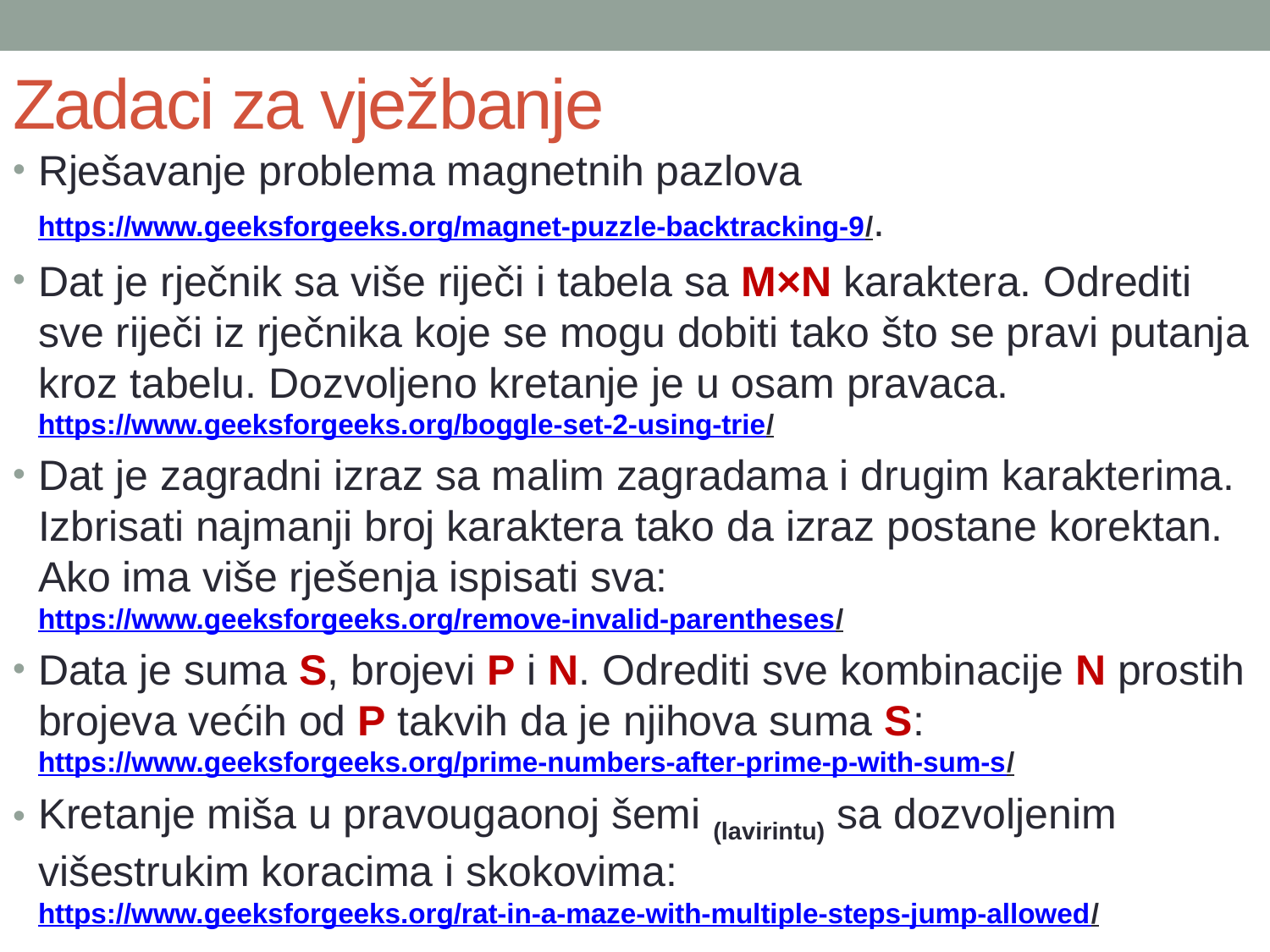

# Zadaci za vježbanje
Rješavanje problema magnetnih pazlova https://www.geeksforgeeks.org/magnet-puzzle-backtracking-9/.
Dat je rječnik sa više riječi i tabela sa M×N karaktera. Odrediti sve riječi iz rječnika koje se mogu dobiti tako što se pravi putanja kroz tabelu. Dozvoljeno kretanje je u osam pravaca.
https://www.geeksforgeeks.org/boggle-set-2-using-trie/
Dat je zagradni izraz sa malim zagradama i drugim karakterima. Izbrisati najmanji broj karaktera tako da izraz postane korektan. Ako ima više rješenja ispisati sva:
https://www.geeksforgeeks.org/remove-invalid-parentheses/
Data je suma S, brojevi P i N. Odrediti sve kombinacije N prostih brojeva većih od P takvih da je njihova suma S:
https://www.geeksforgeeks.org/prime-numbers-after-prime-p-with-sum-s/
Kretanje miša u pravougaonoj šemi (lavirintu) sa dozvoljenim višestrukim koracima i skokovima:
https://www.geeksforgeeks.org/rat-in-a-maze-with-multiple-steps-jump-allowed/